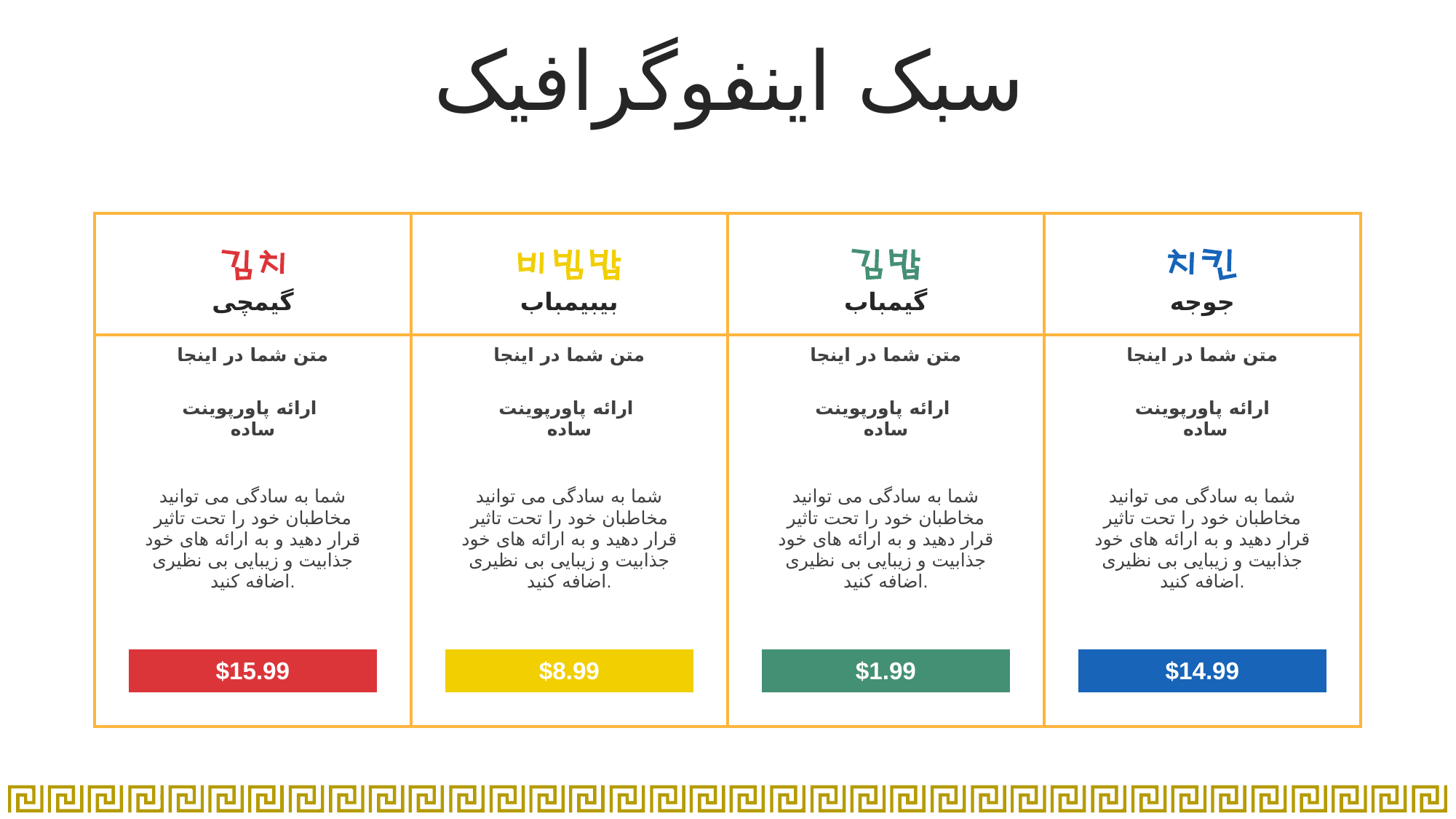

سبک اینفوگرافیک
|  |  |  |  |  |  |  |  |  |  |  |  |
| --- | --- | --- | --- | --- | --- | --- | --- | --- | --- | --- | --- |
|  | متن شما در اینجا |  |  | متن شما در اینجا |  |  | متن شما در اینجا |  |  | متن شما در اینجا |  |
|  | ارائه پاورپوینت ساده |  |  | ارائه پاورپوینت ساده |  |  | ارائه پاورپوینت ساده |  |  | ارائه پاورپوینت ساده |  |
|  | شما به سادگی می توانید مخاطبان خود را تحت تاثیر قرار دهید و به ارائه های خود جذابیت و زیبایی بی نظیری اضافه کنید. |  |  | شما به سادگی می توانید مخاطبان خود را تحت تاثیر قرار دهید و به ارائه های خود جذابیت و زیبایی بی نظیری اضافه کنید. |  |  | شما به سادگی می توانید مخاطبان خود را تحت تاثیر قرار دهید و به ارائه های خود جذابیت و زیبایی بی نظیری اضافه کنید. |  |  | شما به سادگی می توانید مخاطبان خود را تحت تاثیر قرار دهید و به ارائه های خود جذابیت و زیبایی بی نظیری اضافه کنید. |  |
|  |  |  |  |  |  |  |  |  |  |  |  |
|  | $15.99 |  |  | $8.99 |  |  | $1.99 |  |  | $14.99 |  |
|  |  |  |  |  |  |  |  |  |  |  |  |

گیمچی
بیبیمباب
گیمباب
جوجه